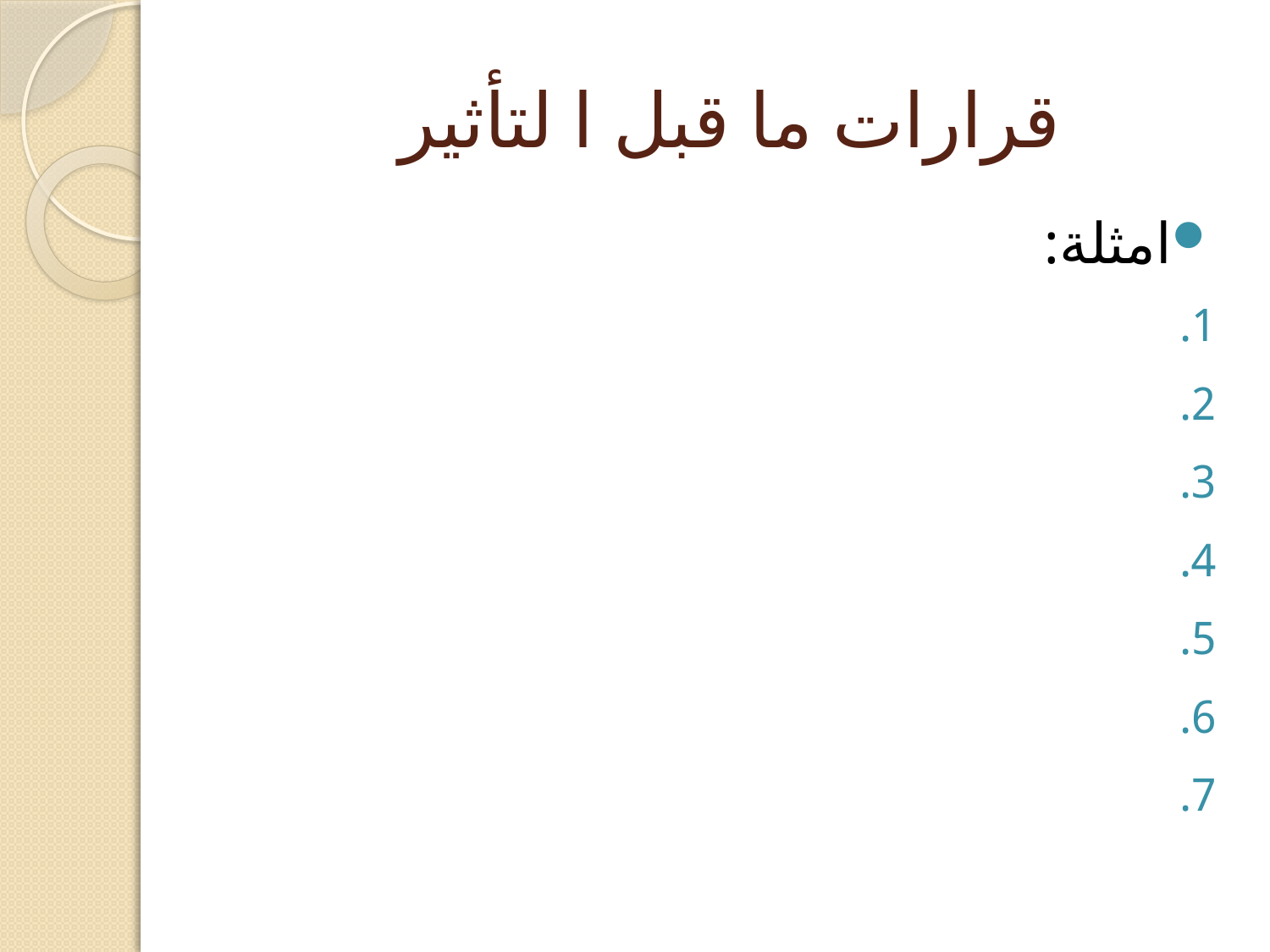

# قرارات ما قبل ا لتأثير
امثلة: